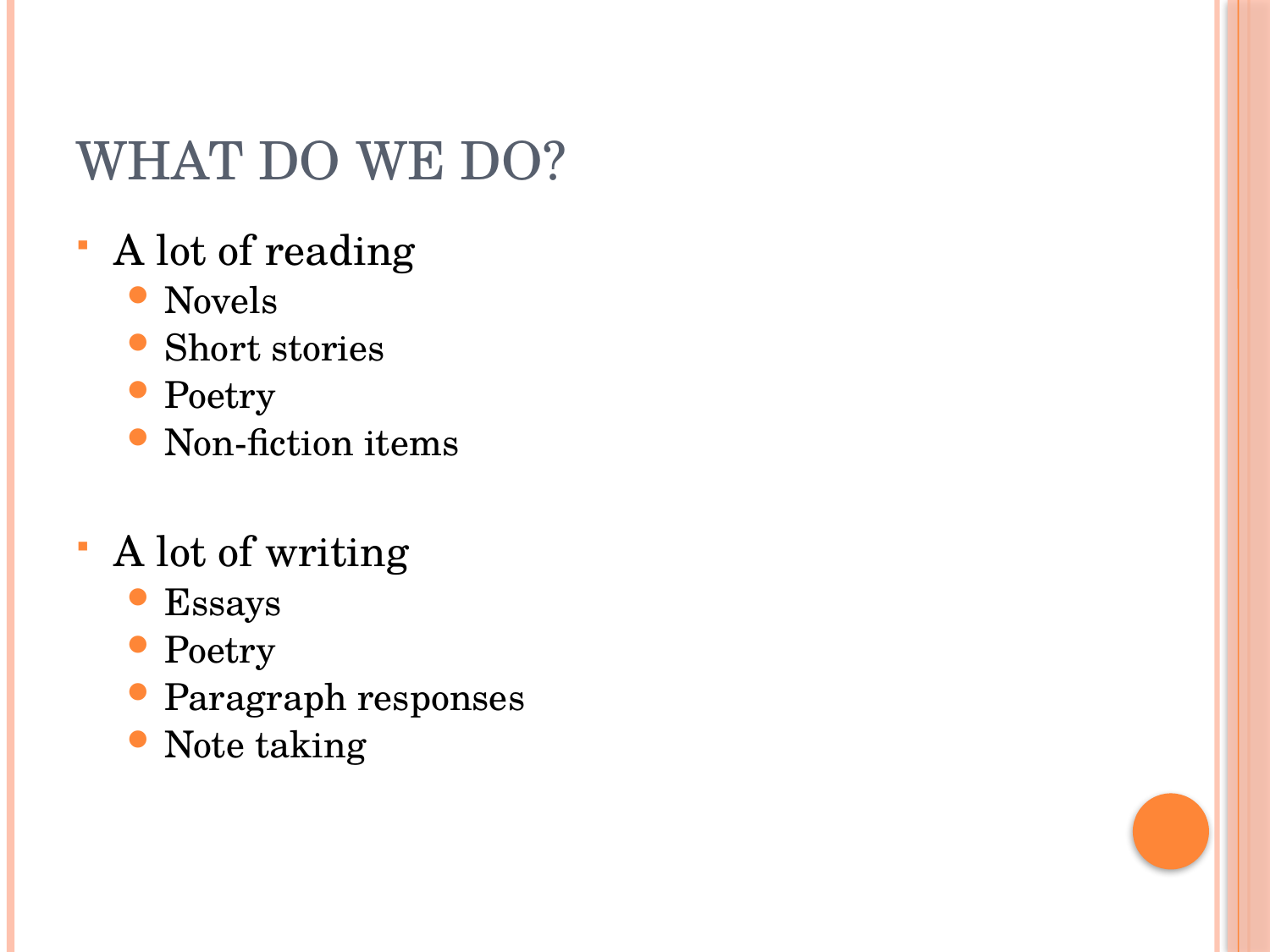

# What Do We Do?
A lot of reading
Novels
Short stories
Poetry
Non-fiction items

A lot of writing
Essays
Poetry
Paragraph responses
Note taking